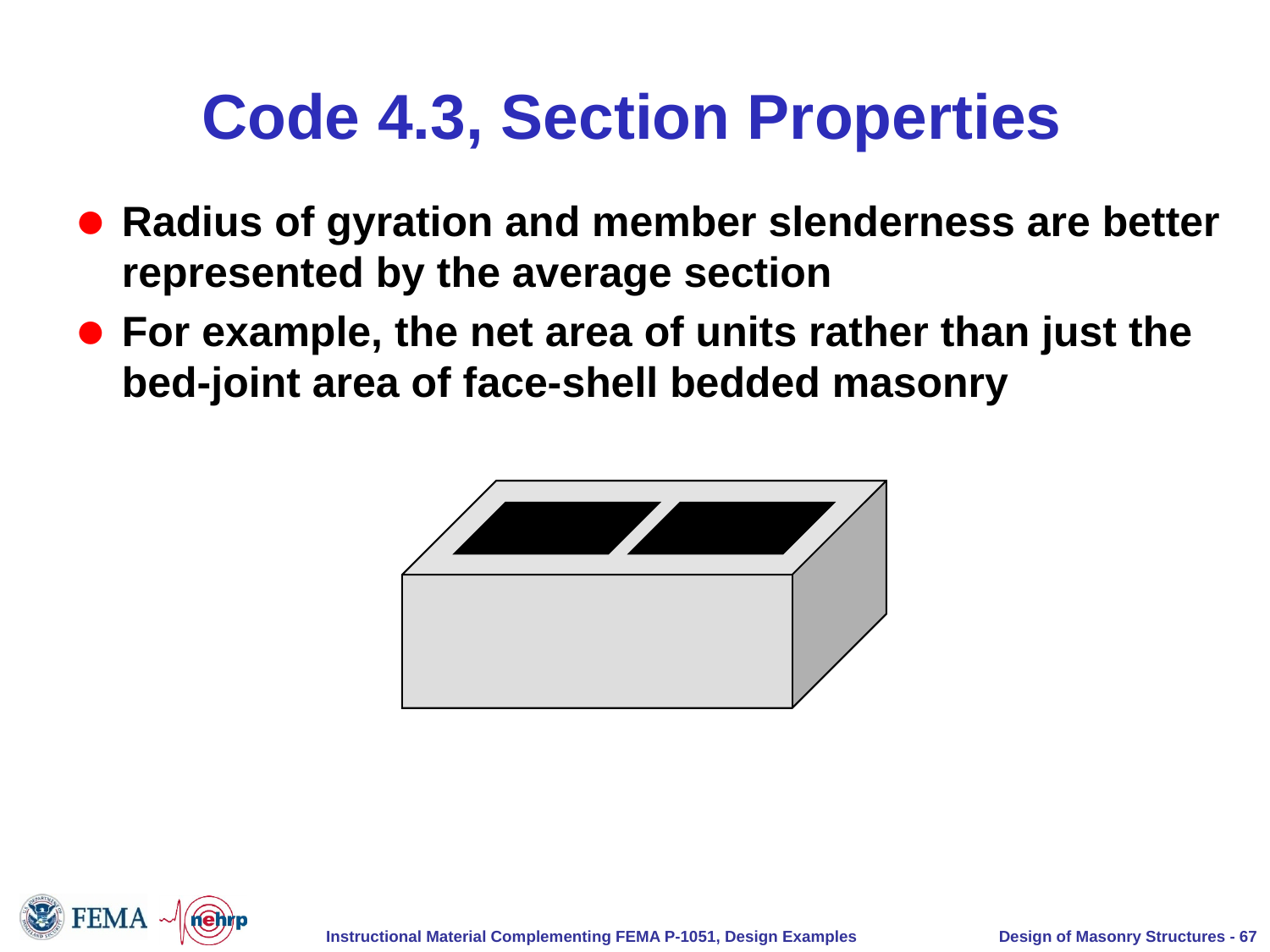

# Code 4.3, Section Properties
Radius of gyration and member slenderness are better represented by the average section
For example, the net area of units rather than just the bed-joint area of face-shell bedded masonry

Design of Masonry Structures - 67
Instructional Material Complementing FEMA P-1051, Design Examples